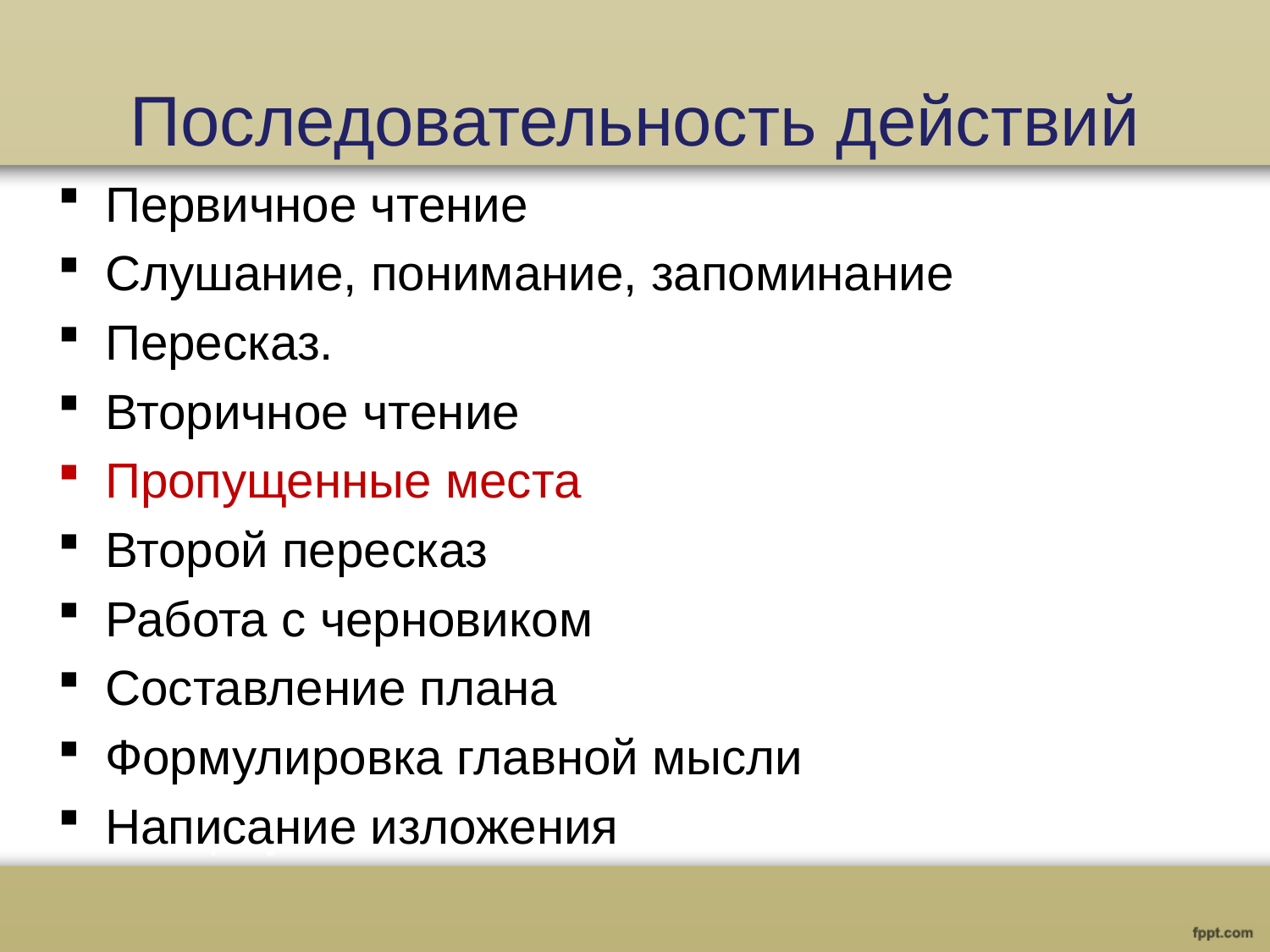

# Последовательность действий
Первичное чтение
Слушание, понимание, запоминание
Пересказ.
Вторичное чтение
Пропущенные места
Второй пересказ
Работа с черновиком
Составление плана
Формулировка главной мысли
Написание изложения